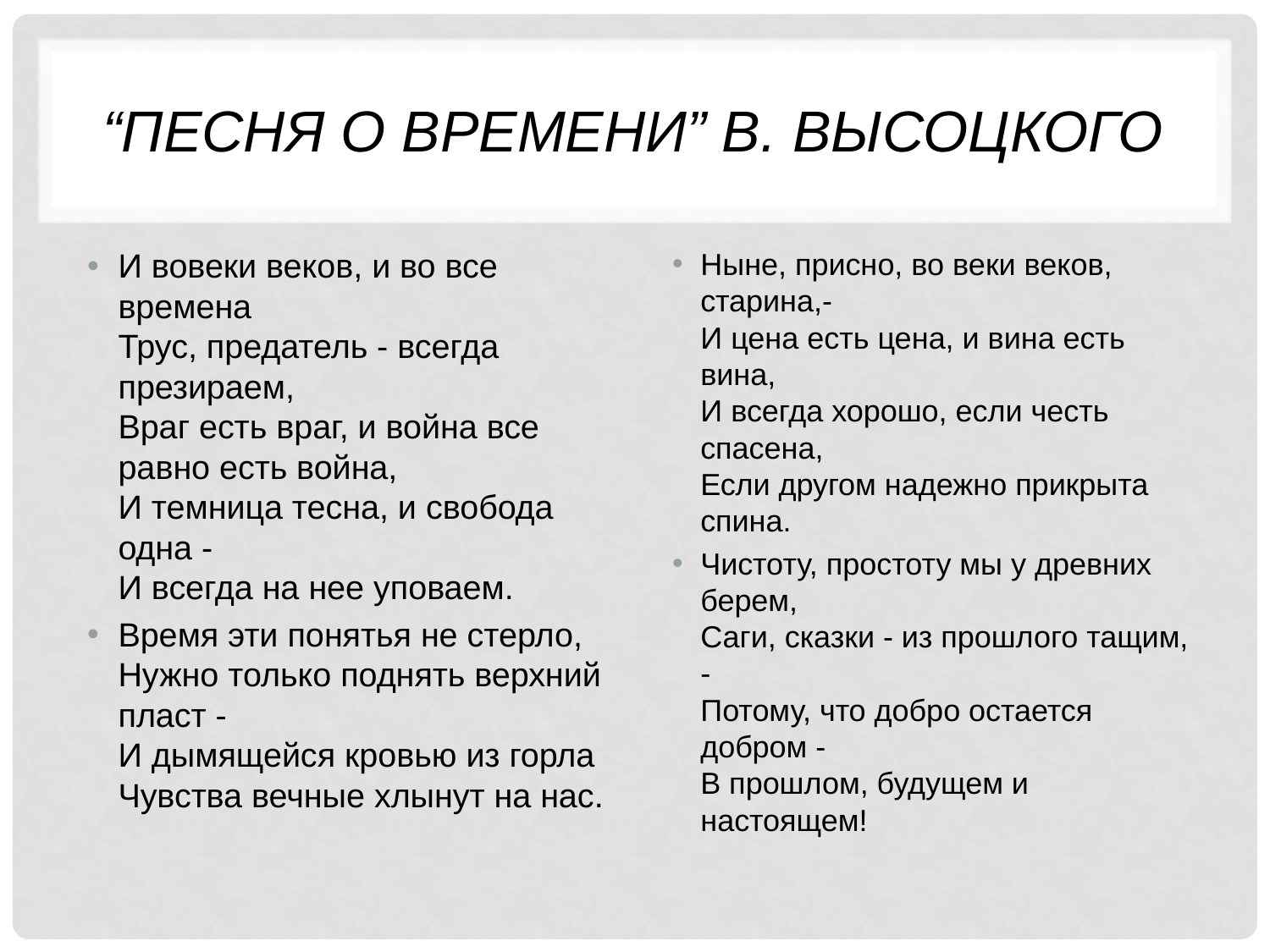

# “Песня о времени” В. Высоцкого
И вовеки веков, и во все времена
Трус, предатель - всегда презираем,
Враг есть враг, и война все равно есть война,
И темница тесна, и свобода одна -
И всегда на нее уповаем.
Время эти понятья не стерло,
Нужно только поднять верхний пласт -
И дымящейся кровью из горла
Чувства вечные хлынут на нас.

Ныне, присно, во веки веков, старина,-
И цена есть цена, и вина есть вина,
И всегда хорошо, если честь спасена,
Если другом надежно прикрыта спина.
Чистоту, простоту мы у древних берем,
Саги, сказки - из прошлого тащим, -
Потому, что добро остается добром -
В прошлом, будущем и настоящем!